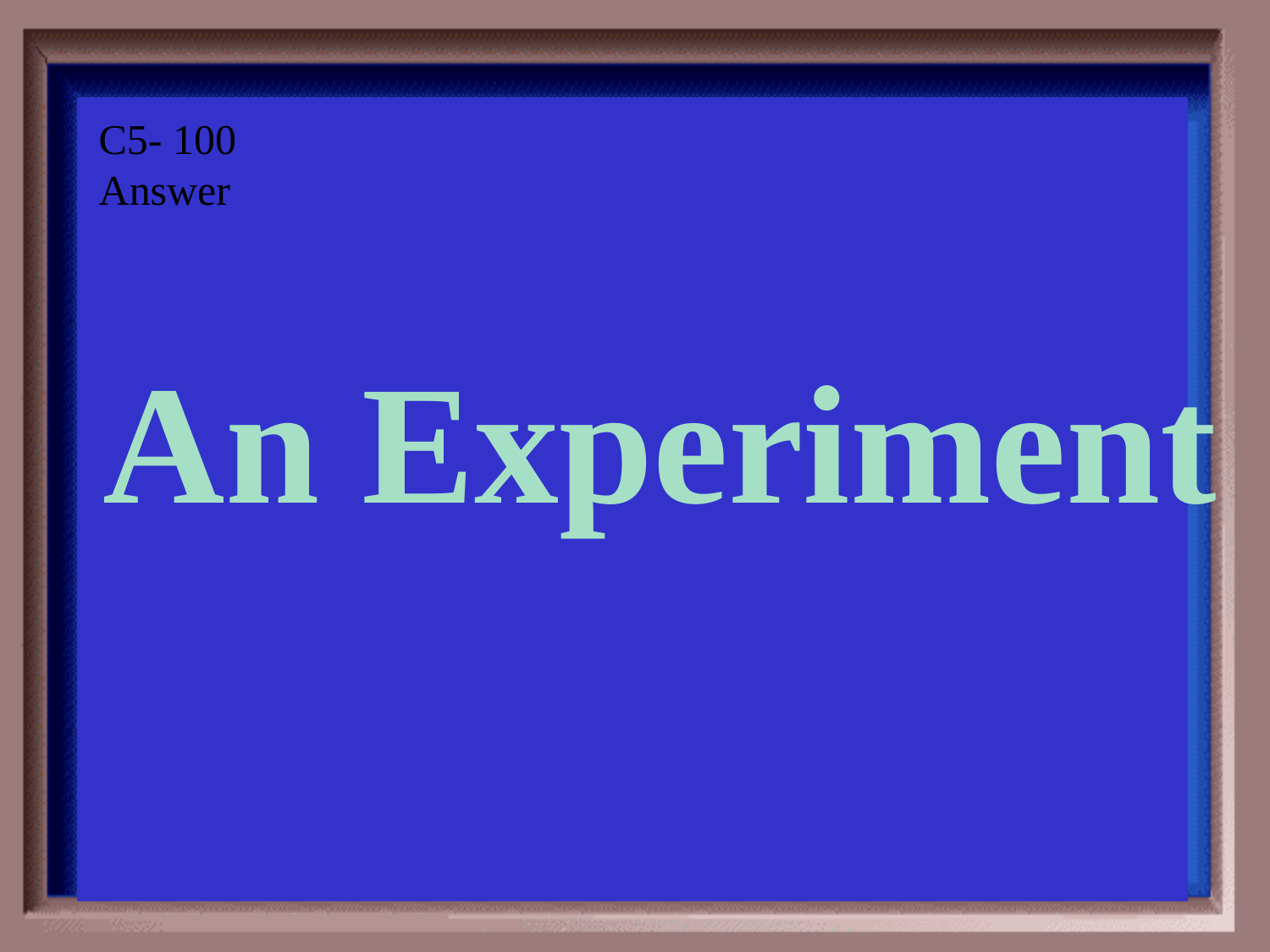

Category #5 $100 Question

C5- 100
Answer
An Experiment